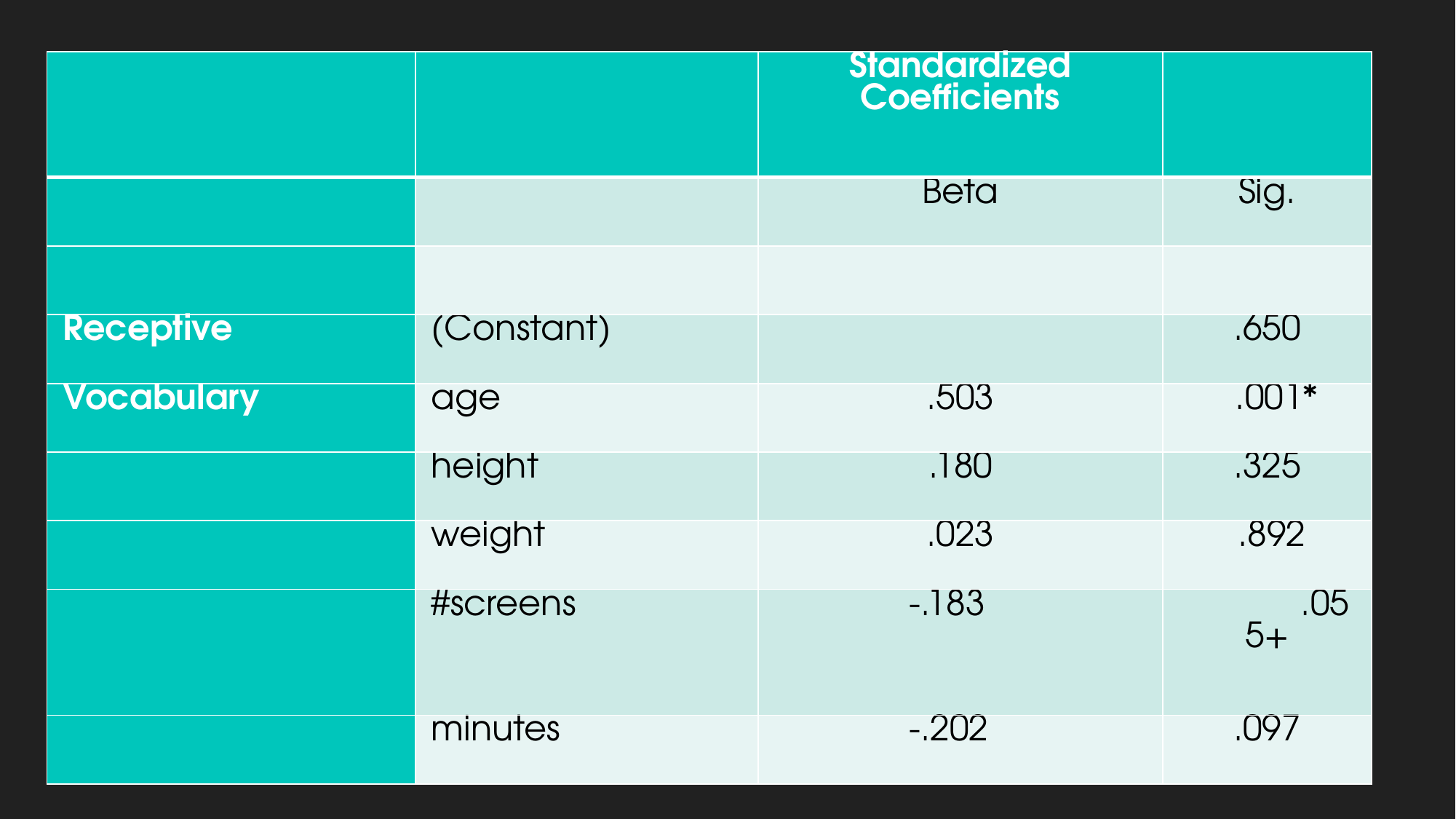

|  |  | Standardized Coefficients |  |
| --- | --- | --- | --- |
|  |  | Beta | Sig. |
|  |  |  |  |
| Receptive | (Constant) |  | .650 |
| Vocabulary | age | .503 | .001\* |
|  | height | .180 | .325 |
|  | weight | .023 | .892 |
|  | #screens | -.183 | .055+ |
|  | minutes | -.202 | .097 |